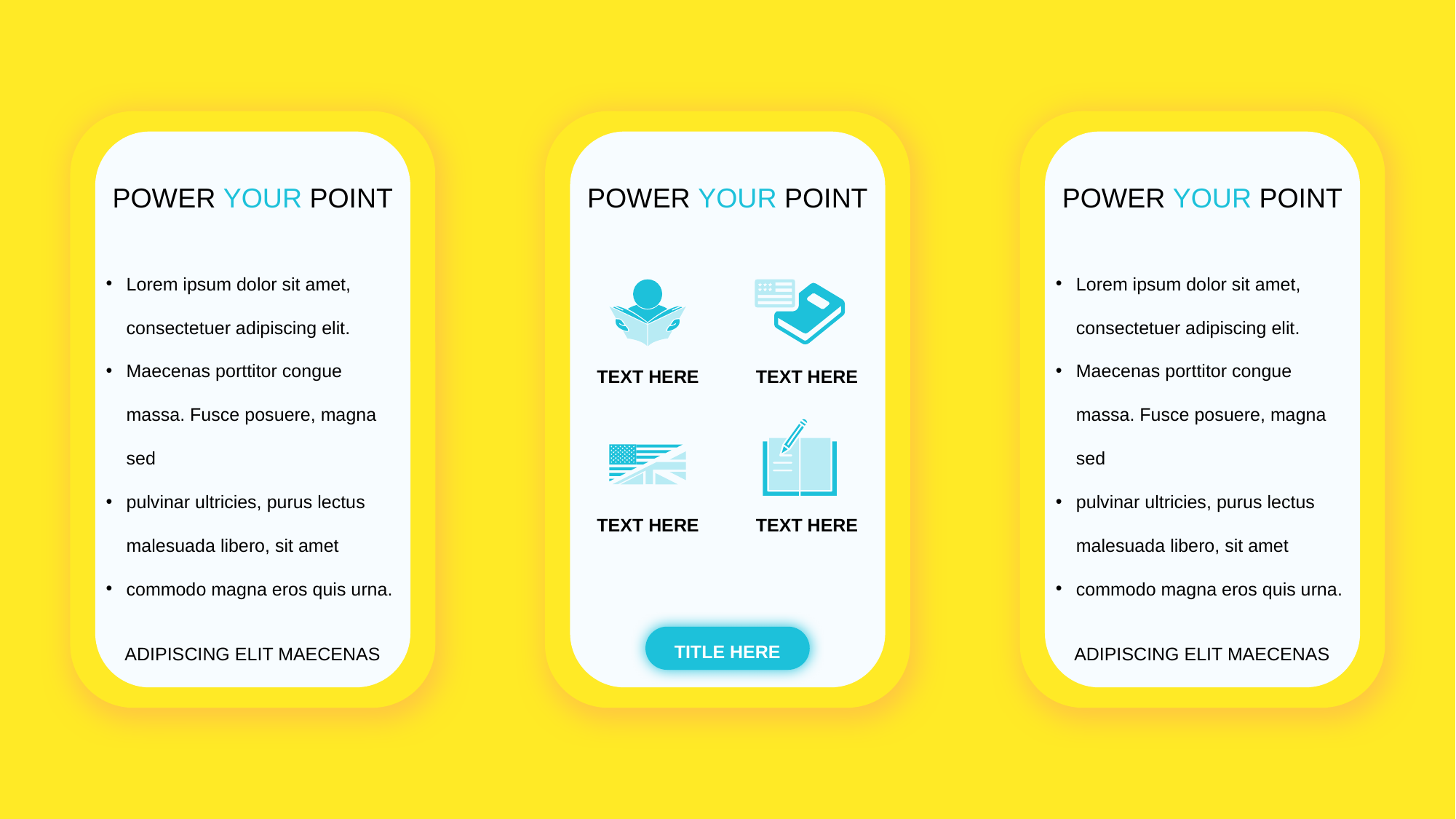

POWER YOUR POINT
POWER YOUR POINT
POWER YOUR POINT
Lorem ipsum dolor sit amet, consectetuer adipiscing elit.
Maecenas porttitor congue massa. Fusce posuere, magna sed
pulvinar ultricies, purus lectus malesuada libero, sit amet
commodo magna eros quis urna.
Lorem ipsum dolor sit amet, consectetuer adipiscing elit.
Maecenas porttitor congue massa. Fusce posuere, magna sed
pulvinar ultricies, purus lectus malesuada libero, sit amet
commodo magna eros quis urna.

TEXT HERE
TEXT HERE

TEXT HERE
TEXT HERE

TITLE HERE
ADIPISCING ELIT MAECENAS
ADIPISCING ELIT MAECENAS